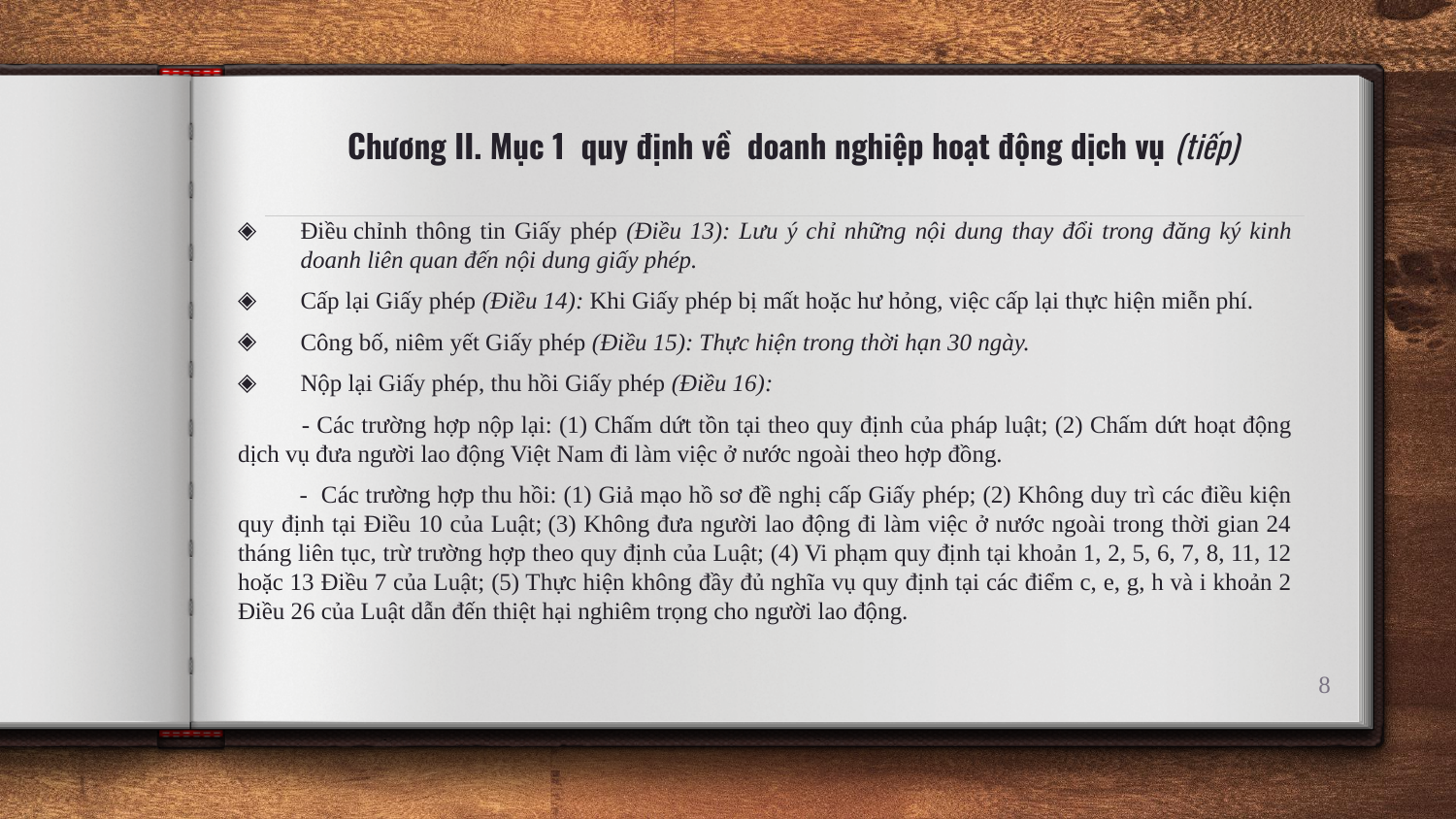

# Chương II. Mục 1  quy định về  doanh nghiệp hoạt động dịch vụ (tiếp)
Điều chỉnh thông tin Giấy phép (Điều 13): Lưu ý chỉ những nội dung thay đổi trong đăng ký kinh doanh liên quan đến nội dung giấy phép.
Cấp lại Giấy phép (Điều 14): Khi Giấy phép bị mất hoặc hư hỏng, việc cấp lại thực hiện miễn phí.
Công bố, niêm yết Giấy phép (Điều 15): Thực hiện trong thời hạn 30 ngày.
Nộp lại Giấy phép, thu hồi Giấy phép (Điều 16):
         - Các trường hợp nộp lại: (1) Chấm dứt tồn tại theo quy định của pháp luật; (2) Chấm dứt hoạt động dịch vụ đưa người lao động Việt Nam đi làm việc ở nước ngoài theo hợp đồng.
         -  Các trường hợp thu hồi: (1) Giả mạo hồ sơ đề nghị cấp Giấy phép; (2) Không duy trì các điều kiện quy định tại Điều 10 của Luật; (3) Không đưa người lao động đi làm việc ở nước ngoài trong thời gian 24 tháng liên tục, trừ trường hợp theo quy định của Luật; (4) Vi phạm quy định tại khoản 1, 2, 5, 6, 7, 8, 11, 12 hoặc 13 Điều 7 của Luật; (5) Thực hiện không đầy đủ nghĩa vụ quy định tại các điểm c, e, g, h và i khoản 2 Điều 26 của Luật dẫn đến thiệt hại nghiêm trọng cho người lao động.
8